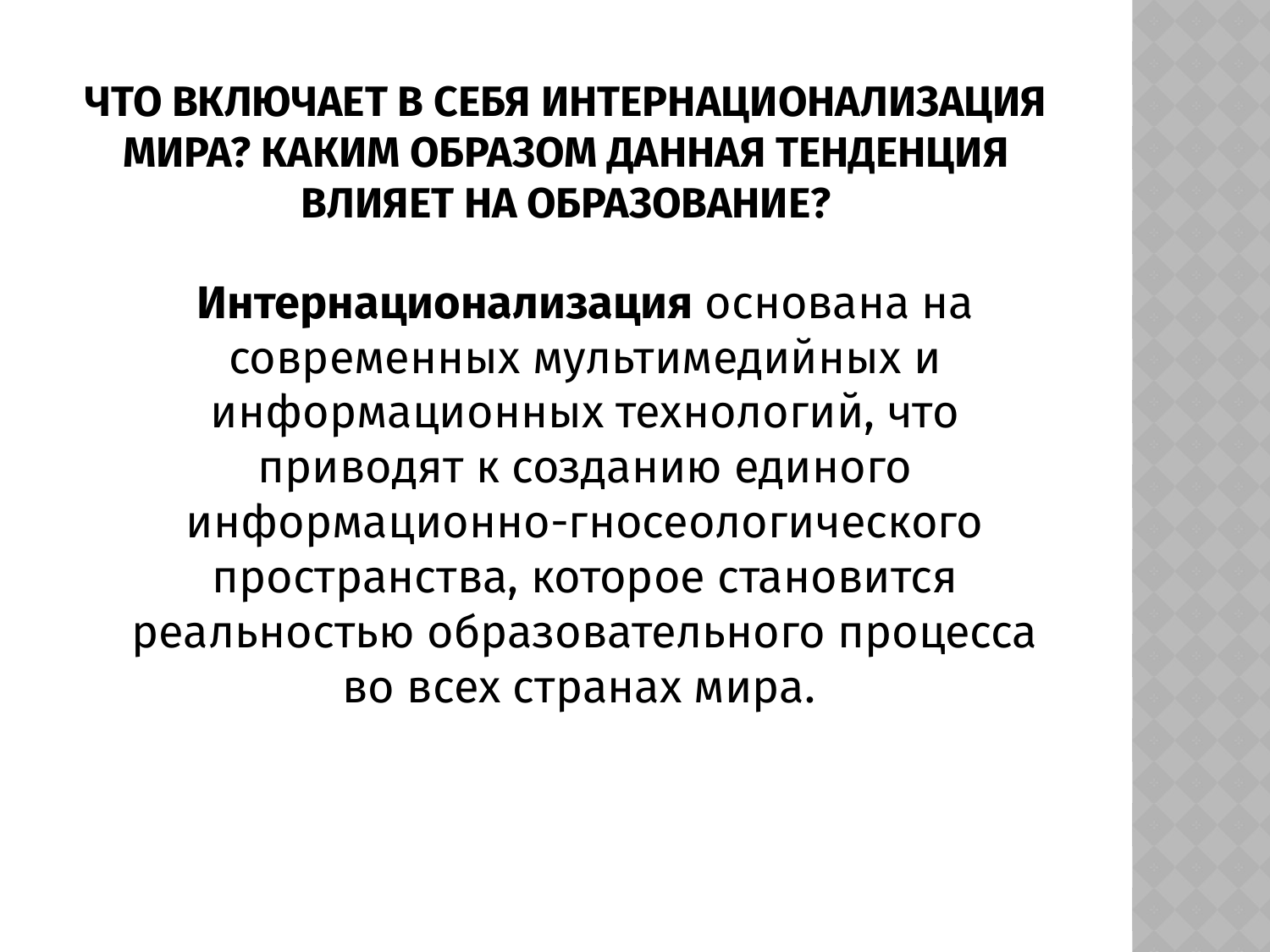

# Что включает в себя интернационализация мира? Каким образом данная тенденция влияет на образование?
	Интернационализация основана на современных мультимедийных и информационных технологий, что приводят к созданию единого информационно-гносеологического пространства, которое становится реальностью образовательного процесса во всех странах мира.
23